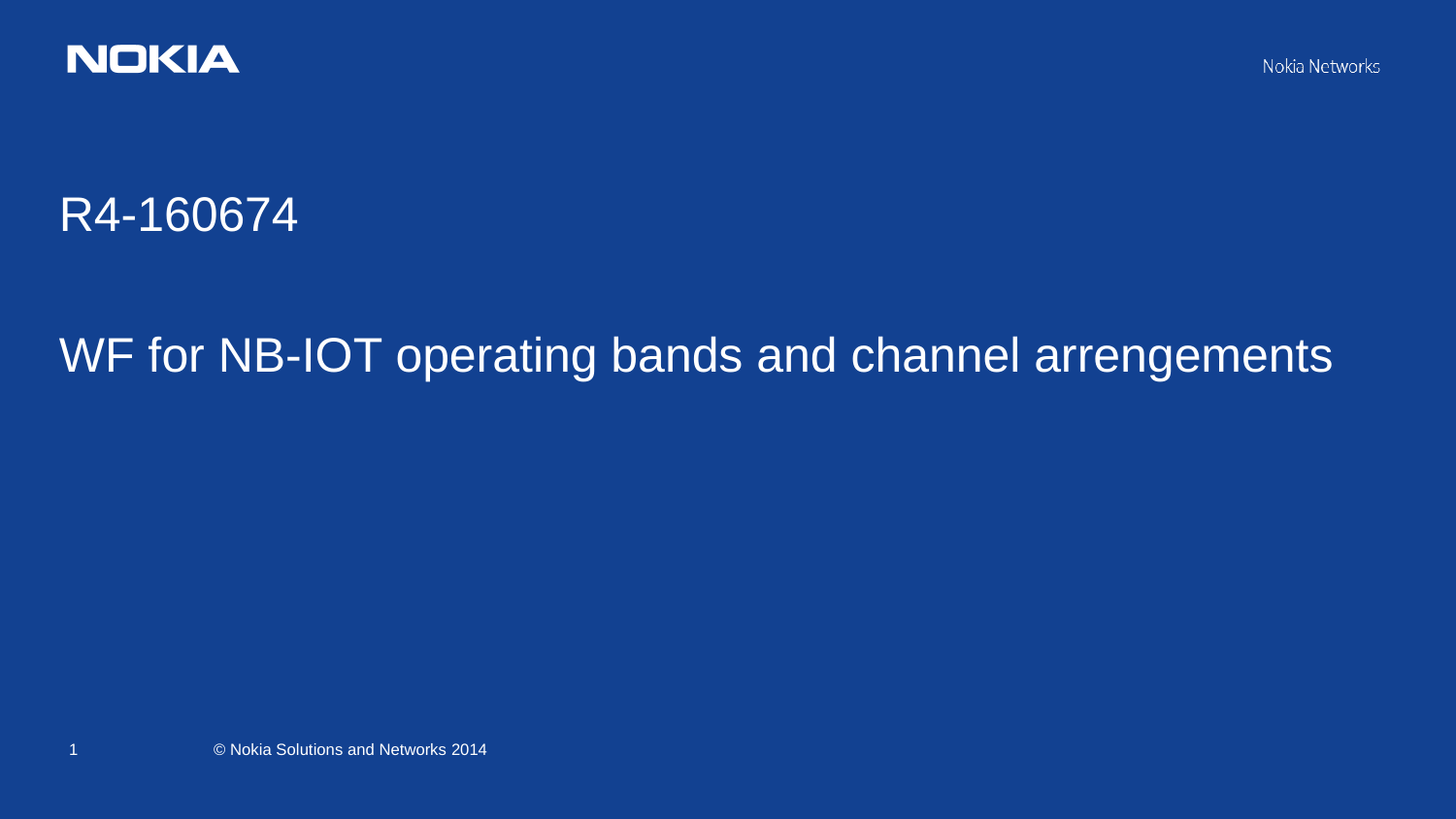

R4-160674

WF for NB-IOT operating bands and channel arrengements